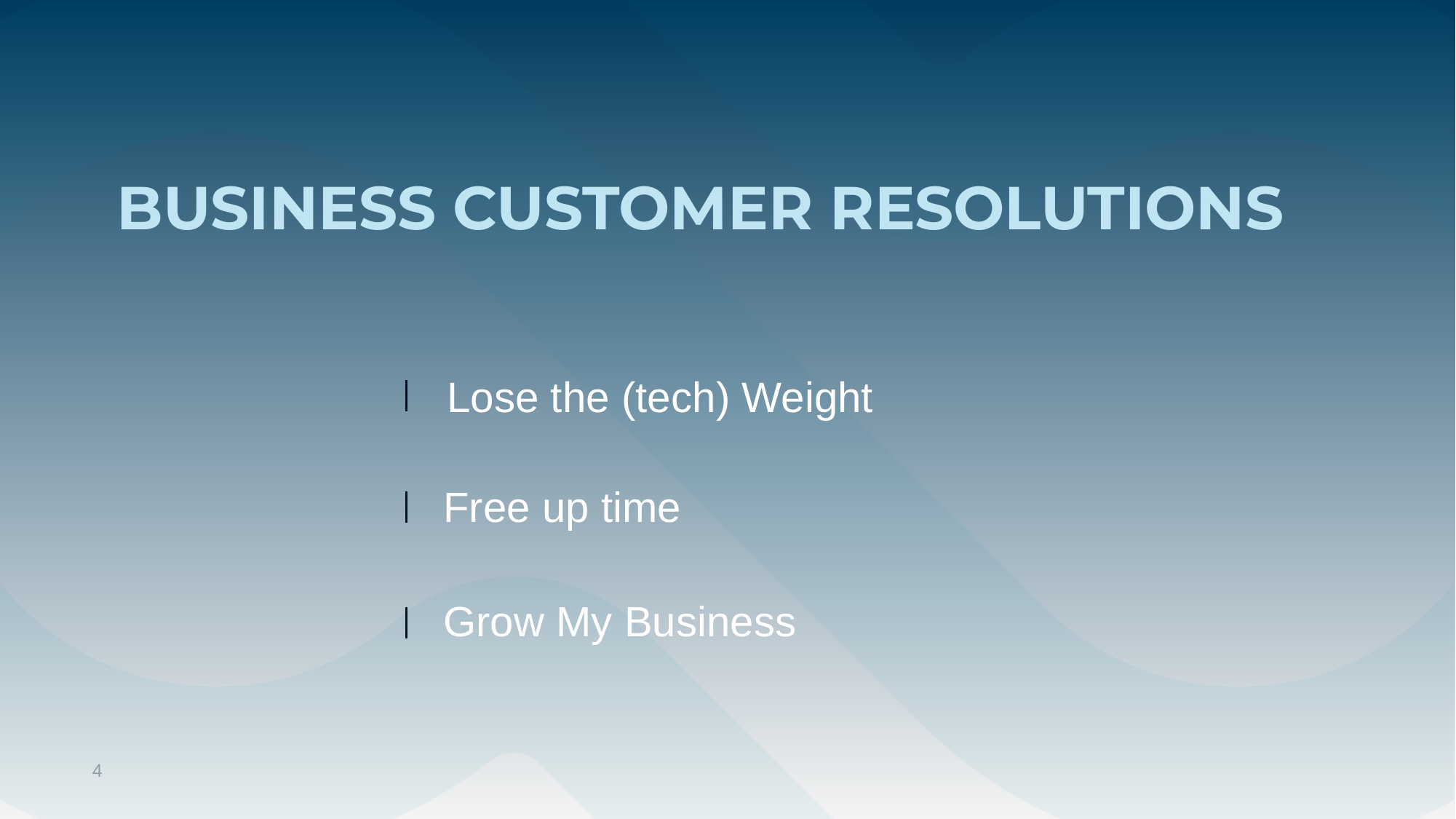

# BUSINESS CUSTOMER RESOLUTIONS
Lose the (tech) Weight
Free up time
Grow My Business
4